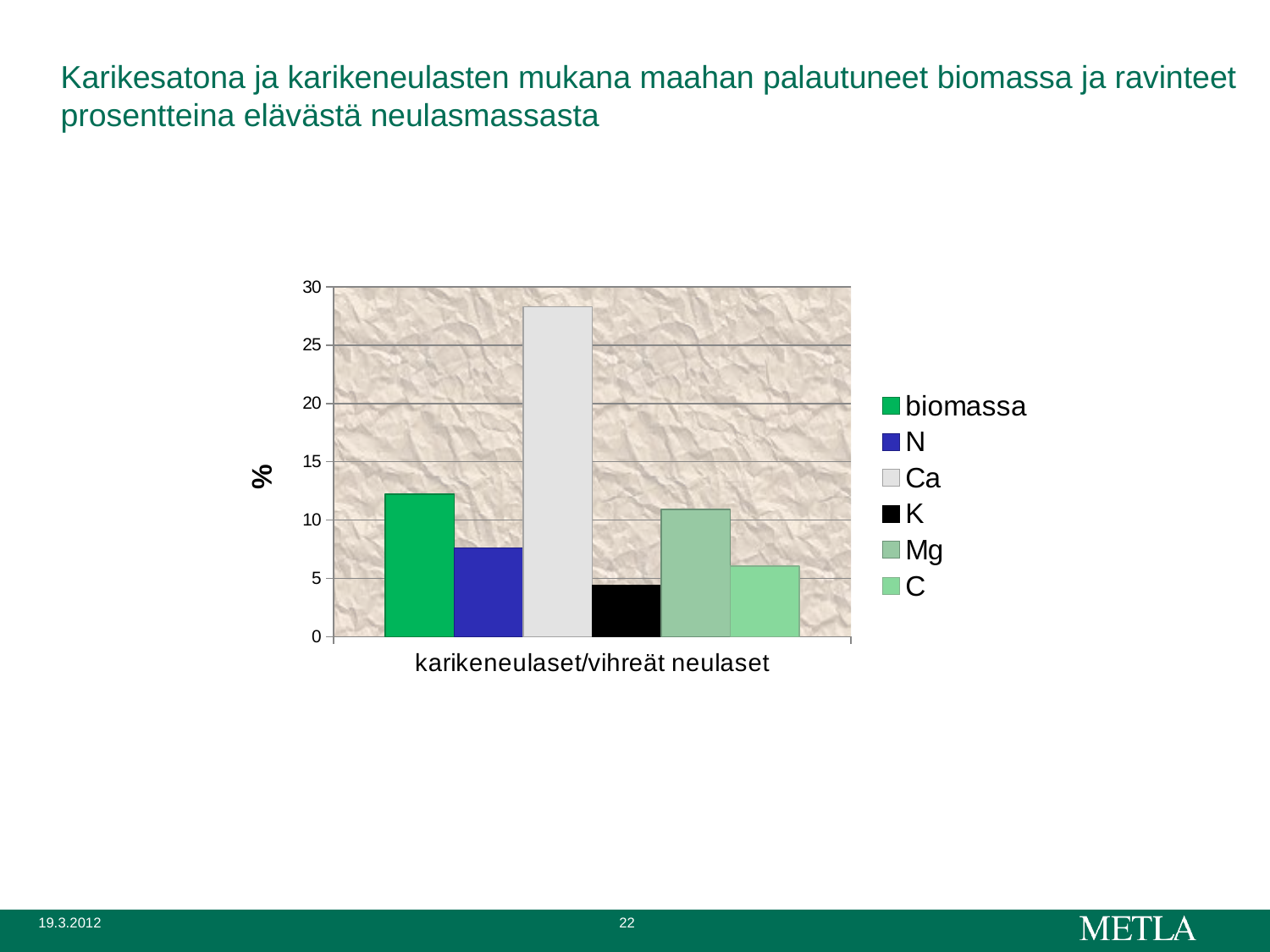

# Karikesatona ja karikeneulasten mukana maahan palautuneet biomassa ja ravinteet prosentteina elävästä neulasmassasta

### Chart

| Category | biomassa  | N | Ca | K | Mg | C |
|---|---|---|---|---|---|---|
| karikeneulaset/vihreät neulaset | 12.2 | 7.6 | 28.3 | 4.4 | 10.9 | 6.046291922531892 |
  19.3.2012
22